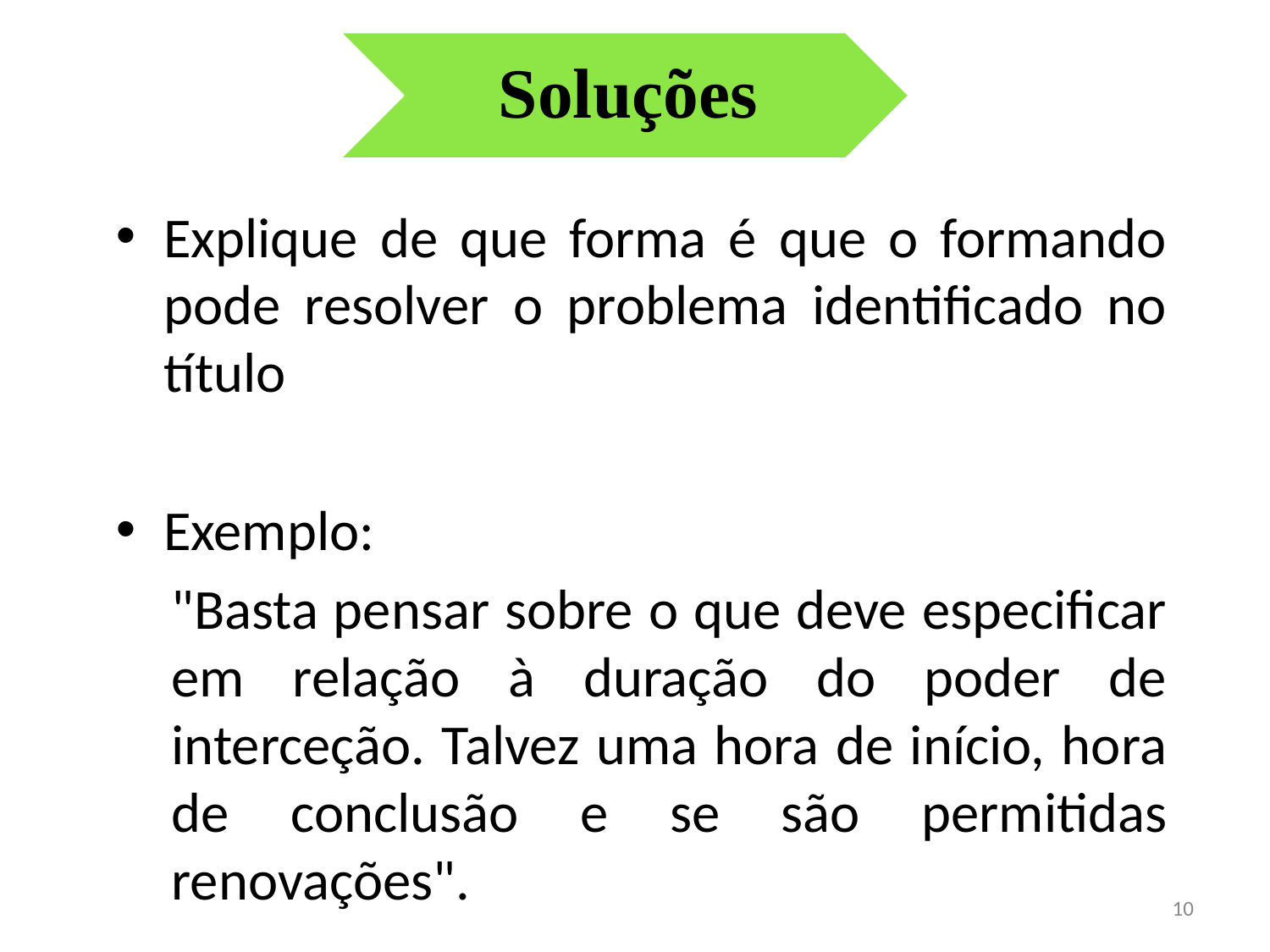

Soluções
Explique de que forma é que o formando pode resolver o problema identificado no título

Exemplo:
"Basta pensar sobre o que deve especificar em relação à duração do poder de interceção. Talvez uma hora de início, hora de conclusão e se são permitidas renovações".
10